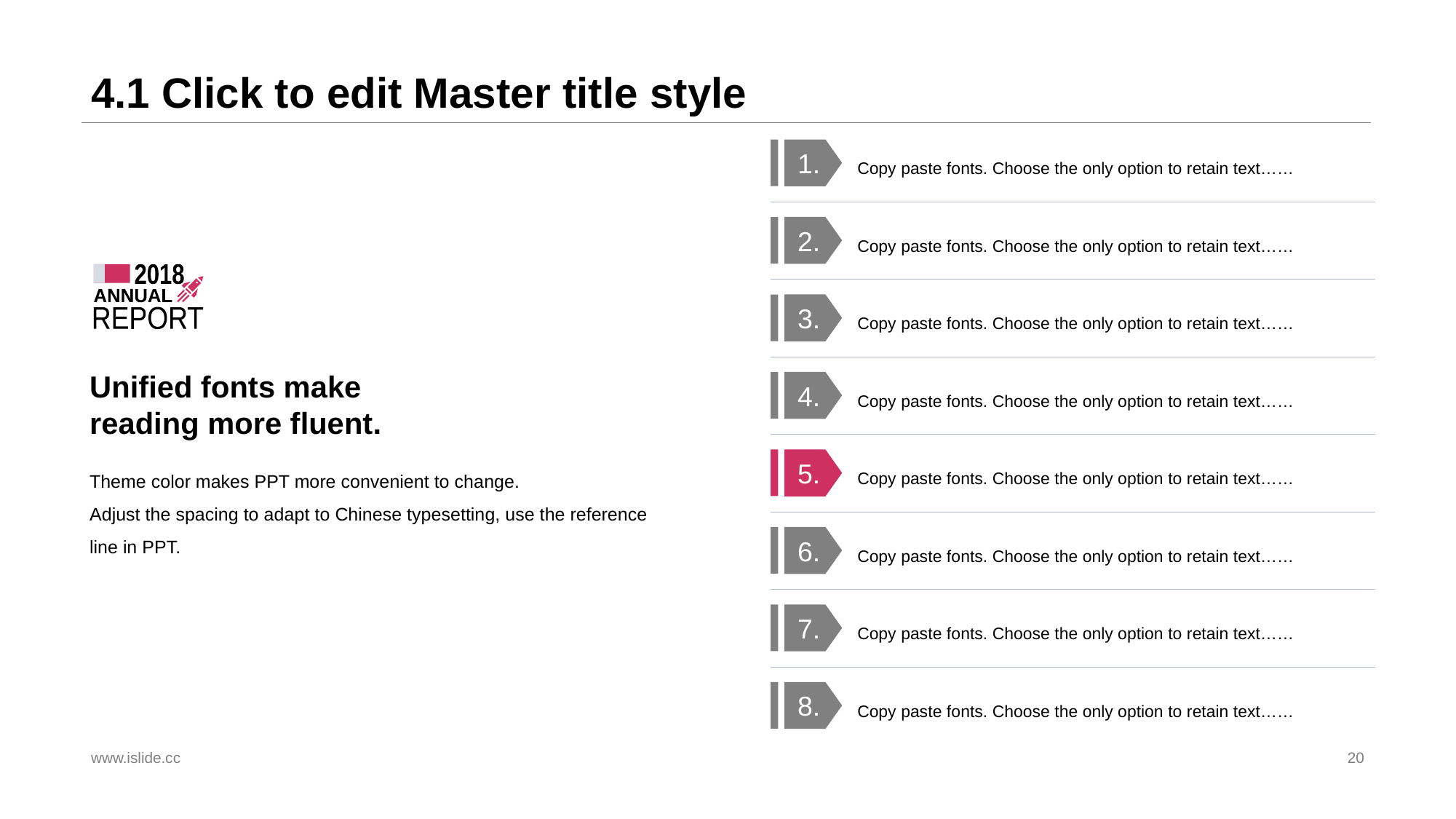

# 4.1 Click to edit Master title style
Copy paste fonts. Choose the only option to retain text……

1.
Copy paste fonts. Choose the only option to retain text……

2.

2018
ANNUAL
REPORT

Copy paste fonts. Choose the only option to retain text……

3.
Unified fonts make
reading more fluent.
Copy paste fonts. Choose the only option to retain text……

4.
Theme color makes PPT more convenient to change.
Adjust the spacing to adapt to Chinese typesetting, use the reference line in PPT.
Copy paste fonts. Choose the only option to retain text……

5.
Copy paste fonts. Choose the only option to retain text……

6.
Copy paste fonts. Choose the only option to retain text……

7.
Copy paste fonts. Choose the only option to retain text……

8.
www.islide.cc
20